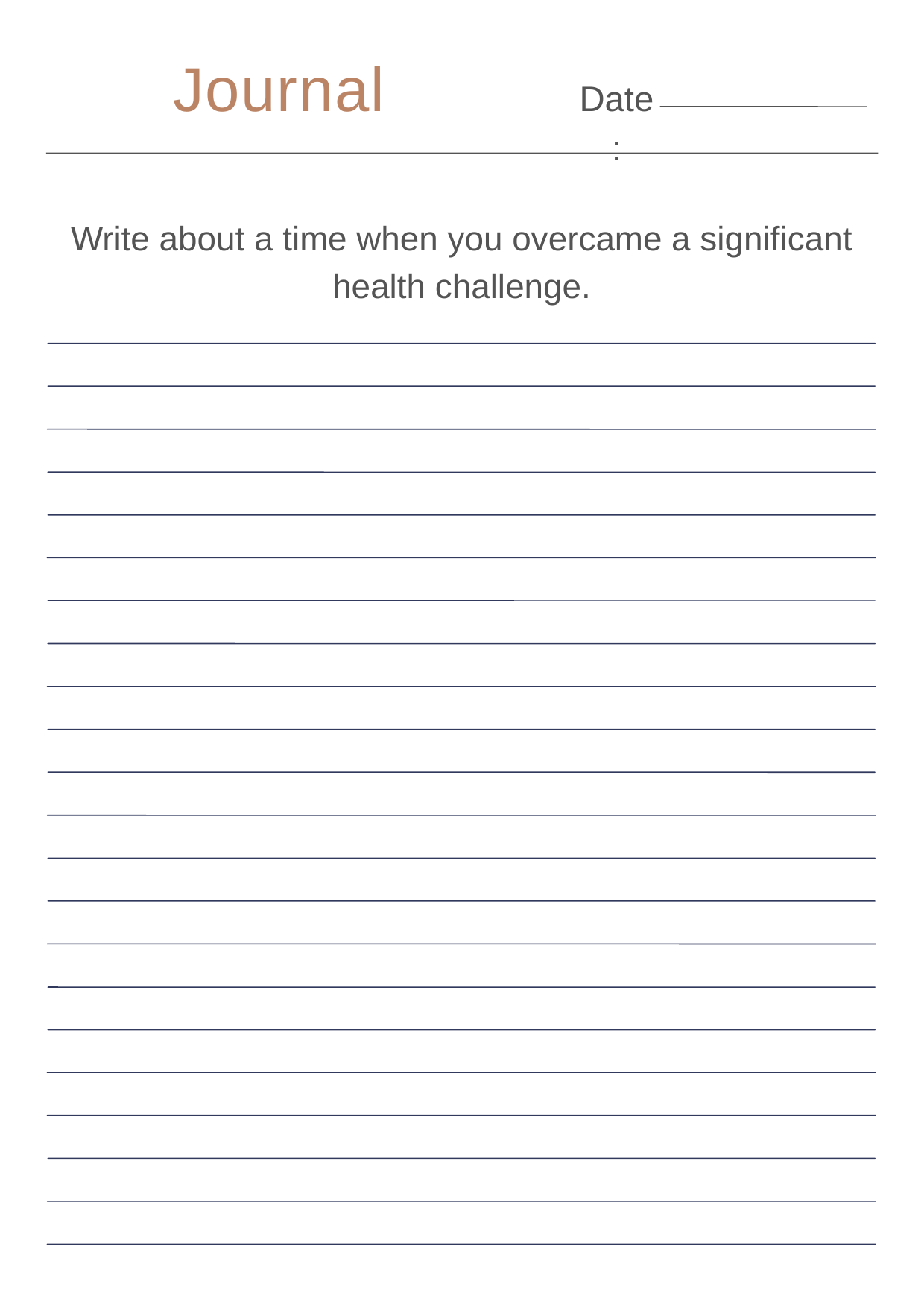

Journal
Date:

Write about a time when you overcame a significant health challenge.